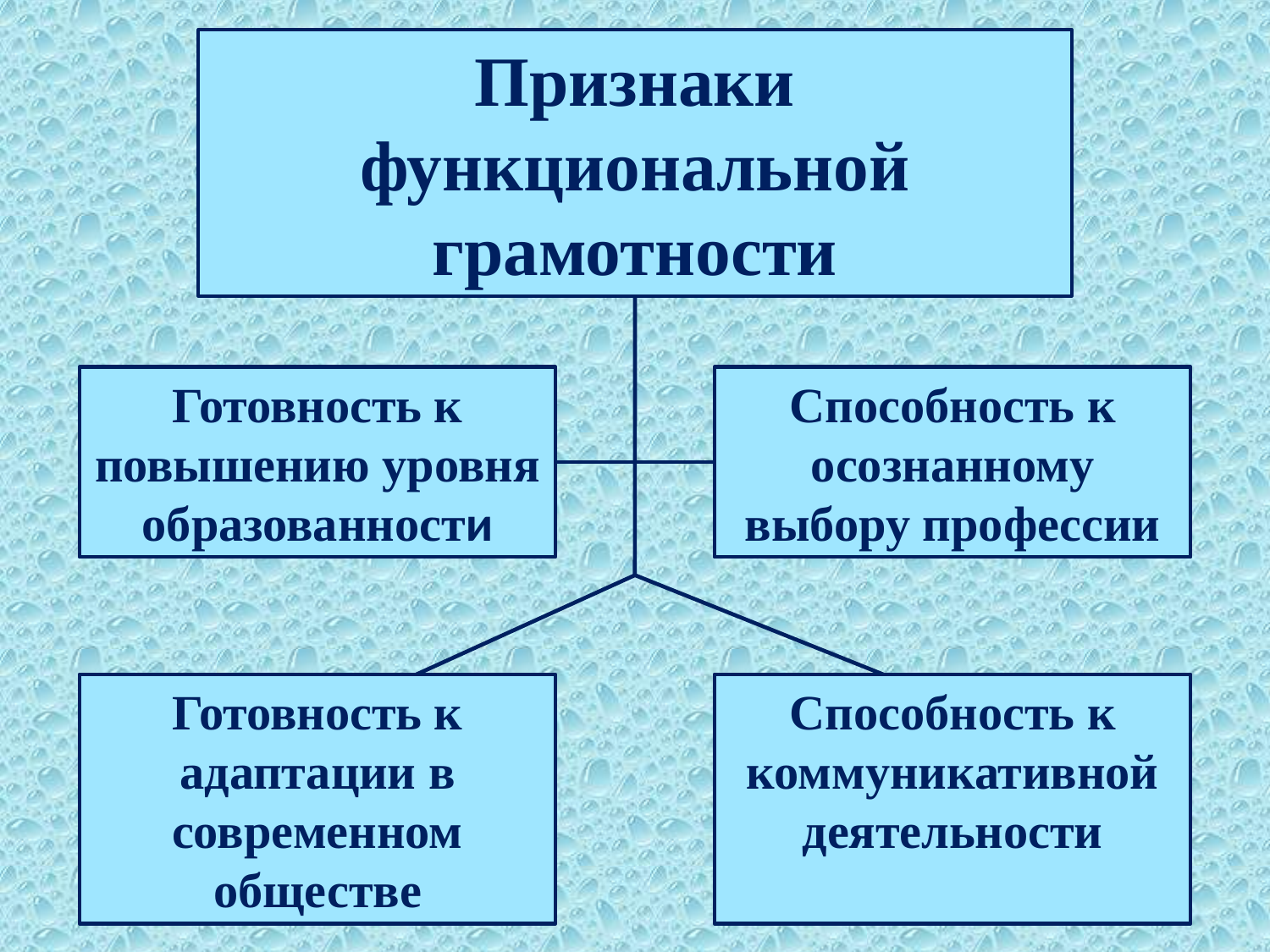

Признаки функциональной грамотности
Готовность к повышению уровня образованности
Способность к осознанному выбору профессии
Готовность к адаптации в современном обществе
Способность к коммуникативной деятельности